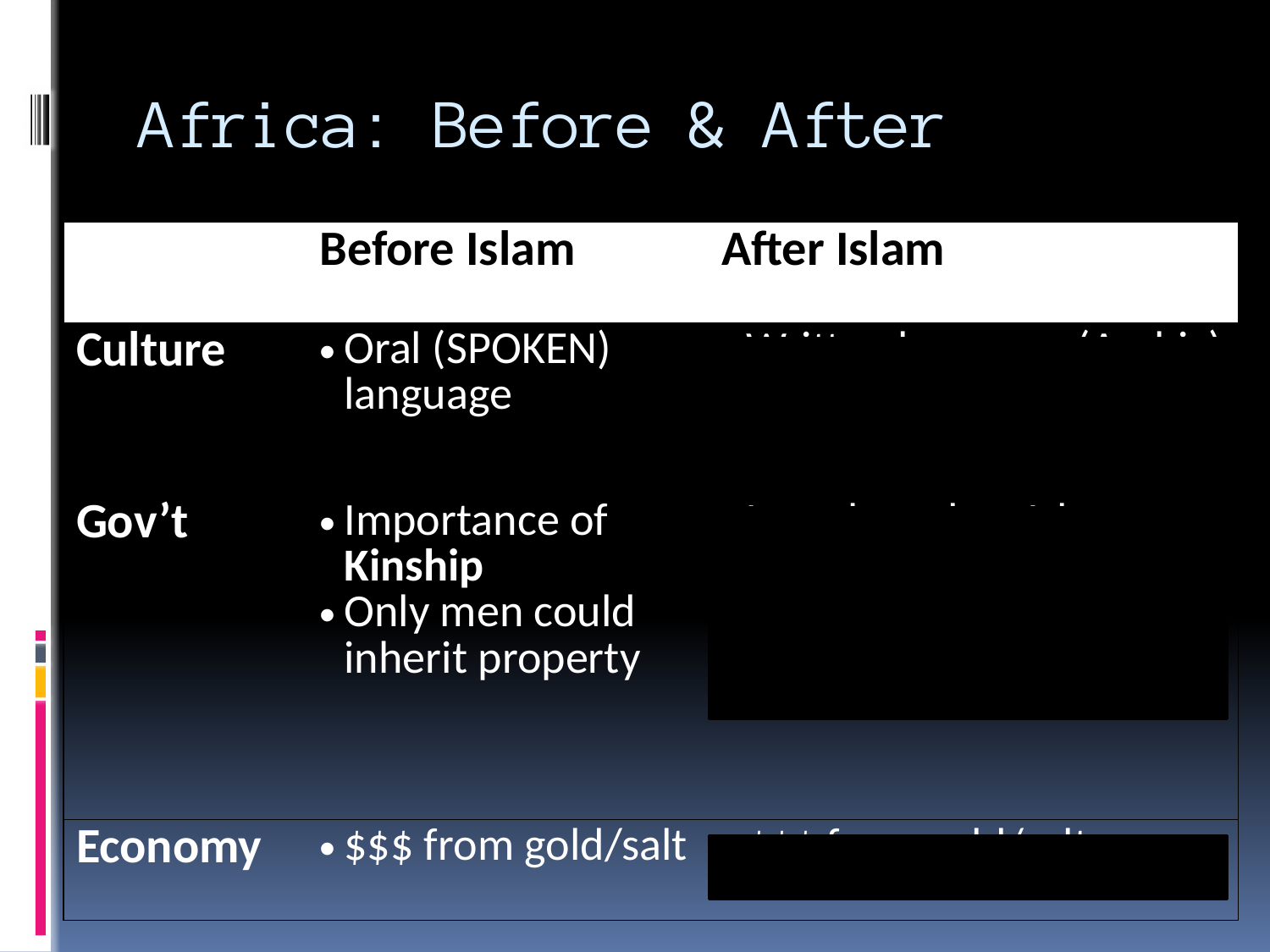

# Africa: Before & After
|  | Before Islam | After Islam |
| --- | --- | --- |
| Culture | Oral (SPOKEN) language | Written language (Arabic) in addition to oral one |
| Gov’t | Importance of Kinship Only men could inherit property | Laws based on Islam (Qur’an & Sunnah) Women given some rights when fathers died |
| Economy | $$$ from gold/salt | $$$ from gold/salt |